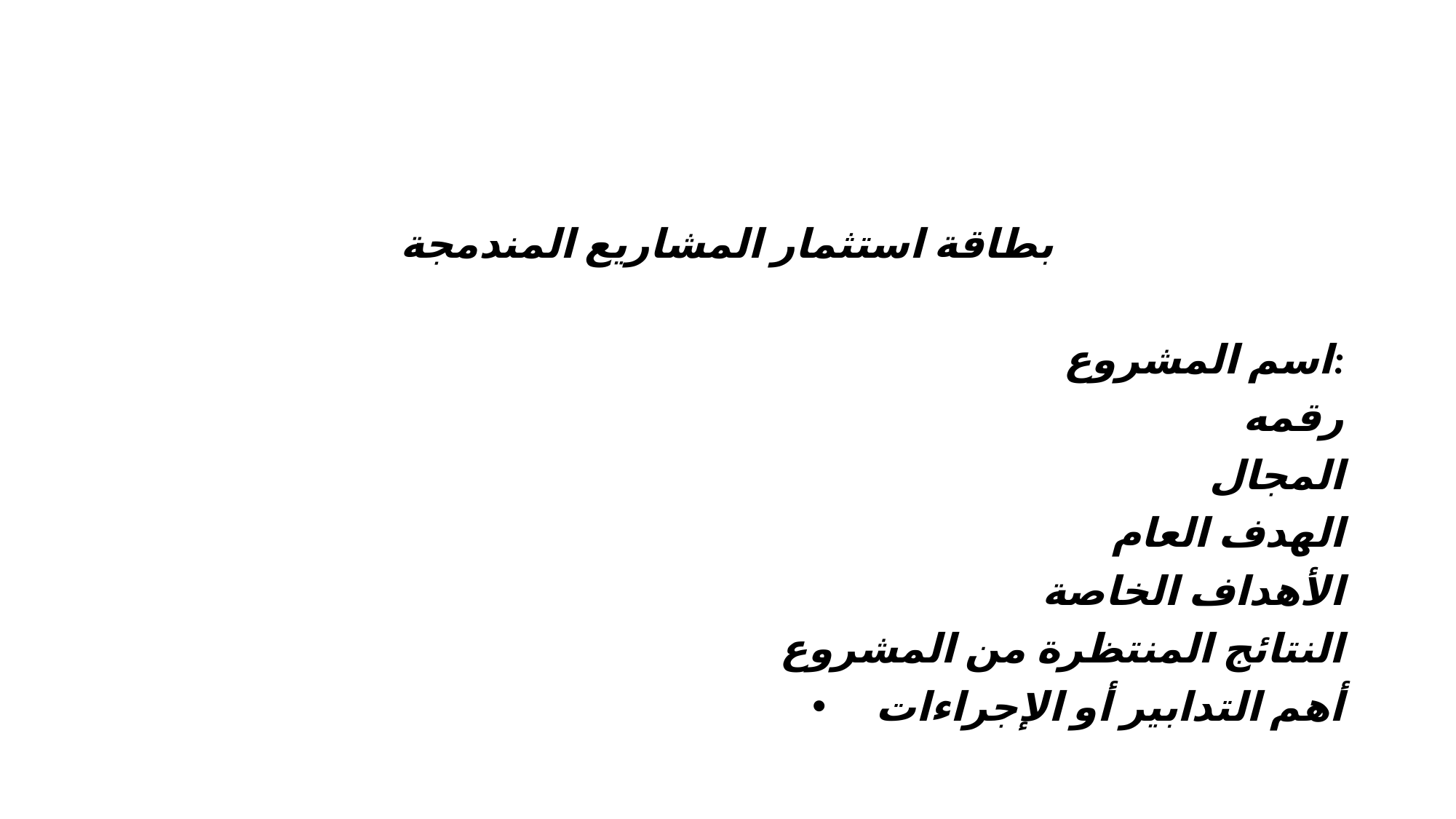

#
بطاقة استثمار المشاريع المندمجة

اسم المشروع:
رقمه
المجال
الهدف العام
الأهداف الخاصة
النتائج المنتظرة من المشروع
أهم التدابير أو الإجراءات